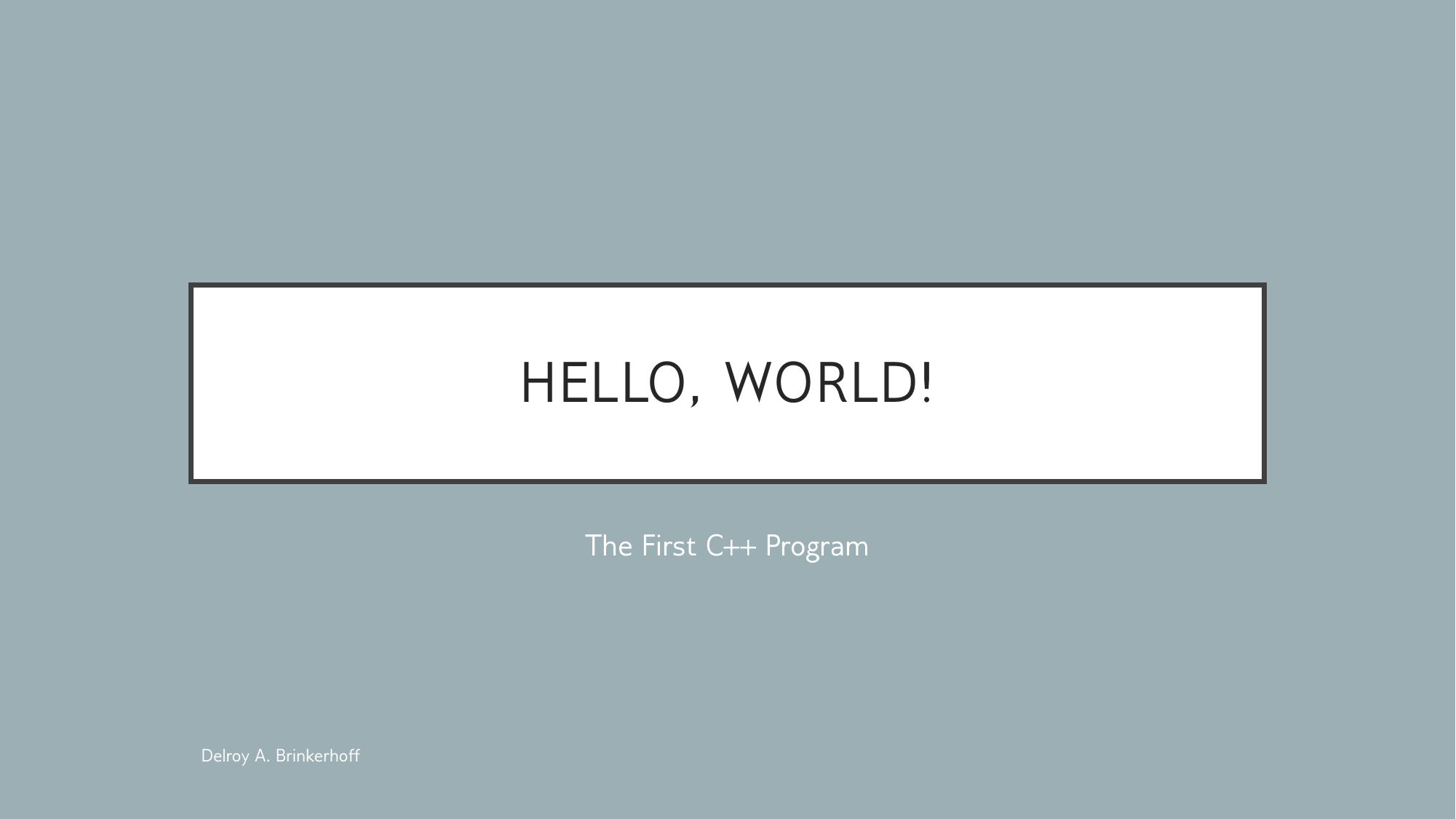

# Hello, World!
The First C++ Program
Delroy A. Brinkerhoff